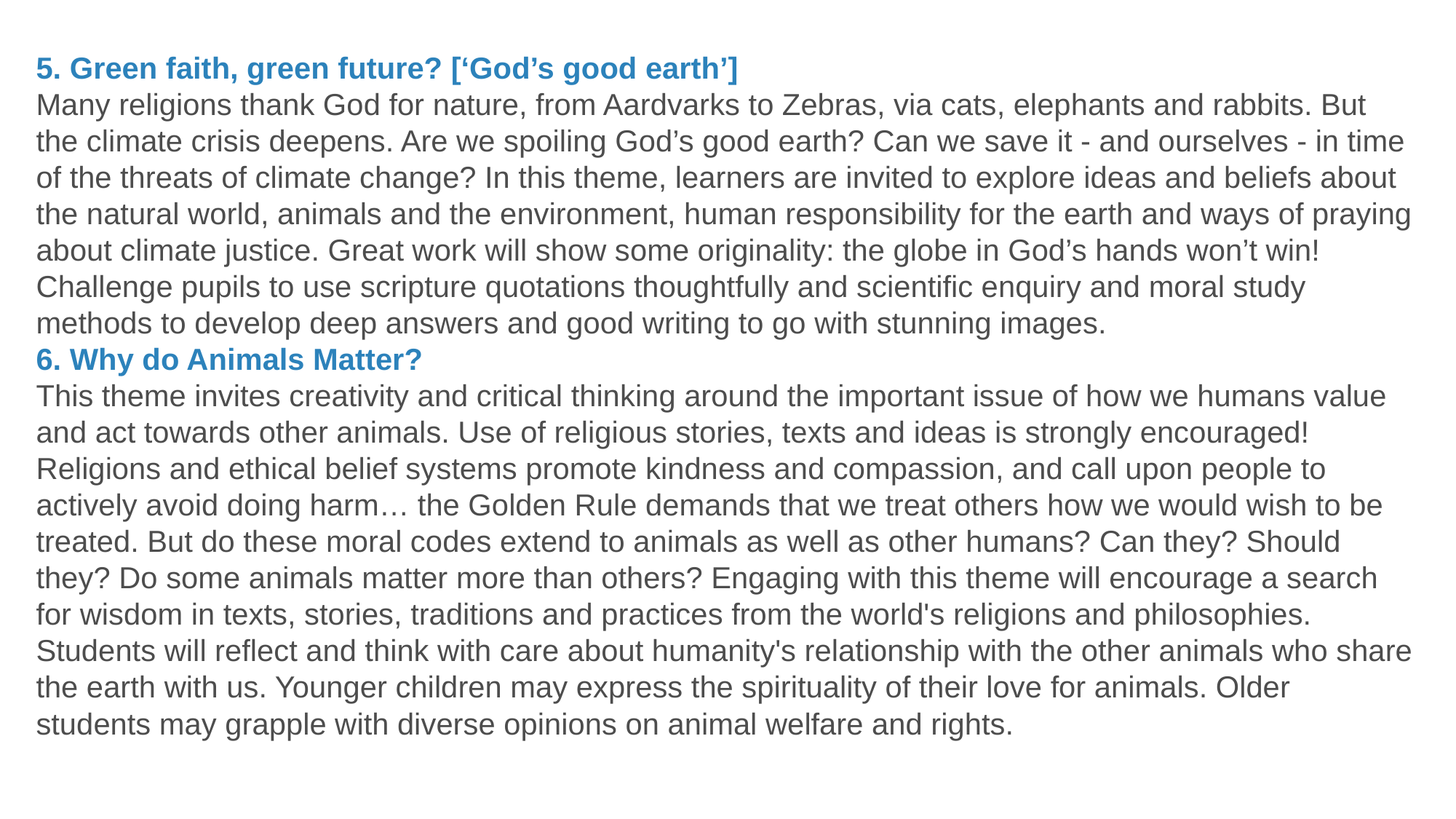

5. Green faith, green future? [‘God’s good earth’]
Many religions thank God for nature, from Aardvarks to Zebras, via cats, elephants and rabbits. But the climate crisis deepens. Are we spoiling God’s good earth? Can we save it - and ourselves - in time of the threats of climate change? In this theme, learners are invited to explore ideas and beliefs about the natural world, animals and the environment, human responsibility for the earth and ways of praying about climate justice. Great work will show some originality: the globe in God’s hands won’t win! Challenge pupils to use scripture quotations thoughtfully and scientific enquiry and moral study methods to develop deep answers and good writing to go with stunning images.
6. Why do Animals Matter?
This theme invites creativity and critical thinking around the important issue of how we humans value and act towards other animals. Use of religious stories, texts and ideas is strongly encouraged! Religions and ethical belief systems promote kindness and compassion, and call upon people to actively avoid doing harm… the Golden Rule demands that we treat others how we would wish to be treated. But do these moral codes extend to animals as well as other humans? Can they? Should they? Do some animals matter more than others? Engaging with this theme will encourage a search for wisdom in texts, stories, traditions and practices from the world's religions and philosophies. Students will reflect and think with care about humanity's relationship with the other animals who share the earth with us. Younger children may express the spirituality of their love for animals. Older students may grapple with diverse opinions on animal welfare and rights.